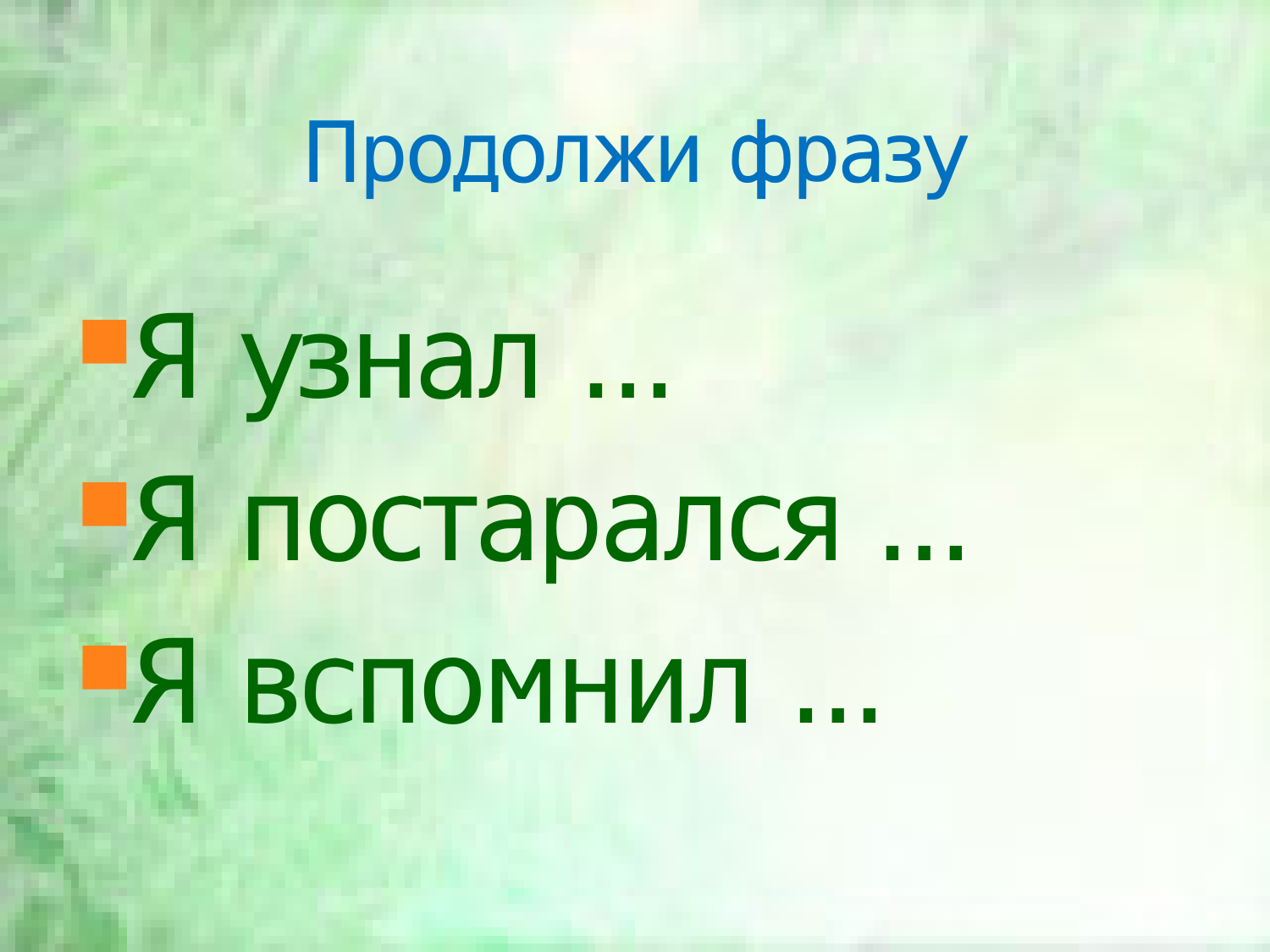

# Продолжи фразу
Я узнал …
Я постарался …
Я вспомнил …